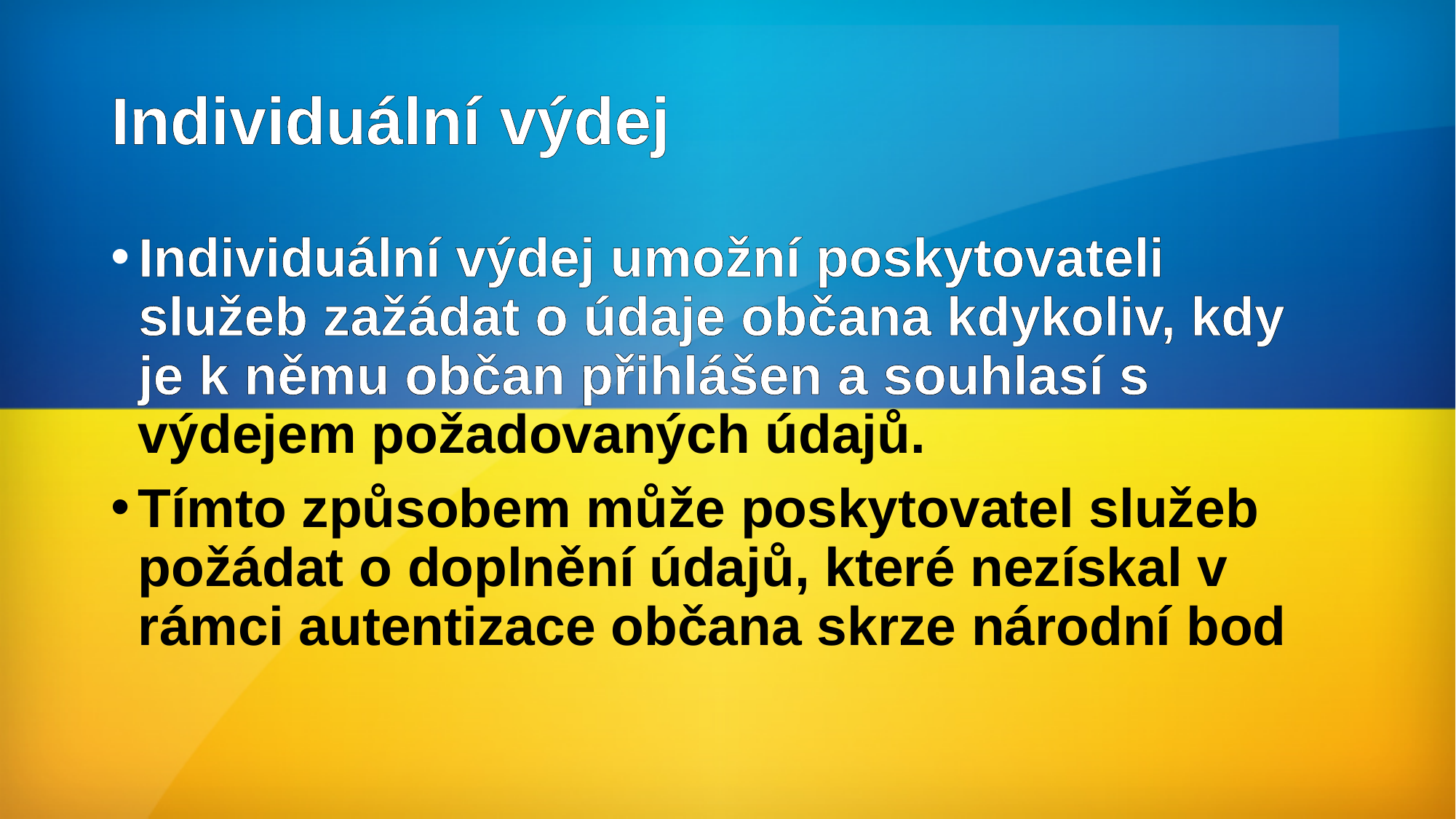

# Individuální výdej
Individuální výdej umožní poskytovateli služeb zažádat o údaje občana kdykoliv, kdy je k němu občan přihlášen a souhlasí s výdejem požadovaných údajů.
Tímto způsobem může poskytovatel služeb požádat o doplnění údajů, které nezískal v rámci autentizace občana skrze národní bod